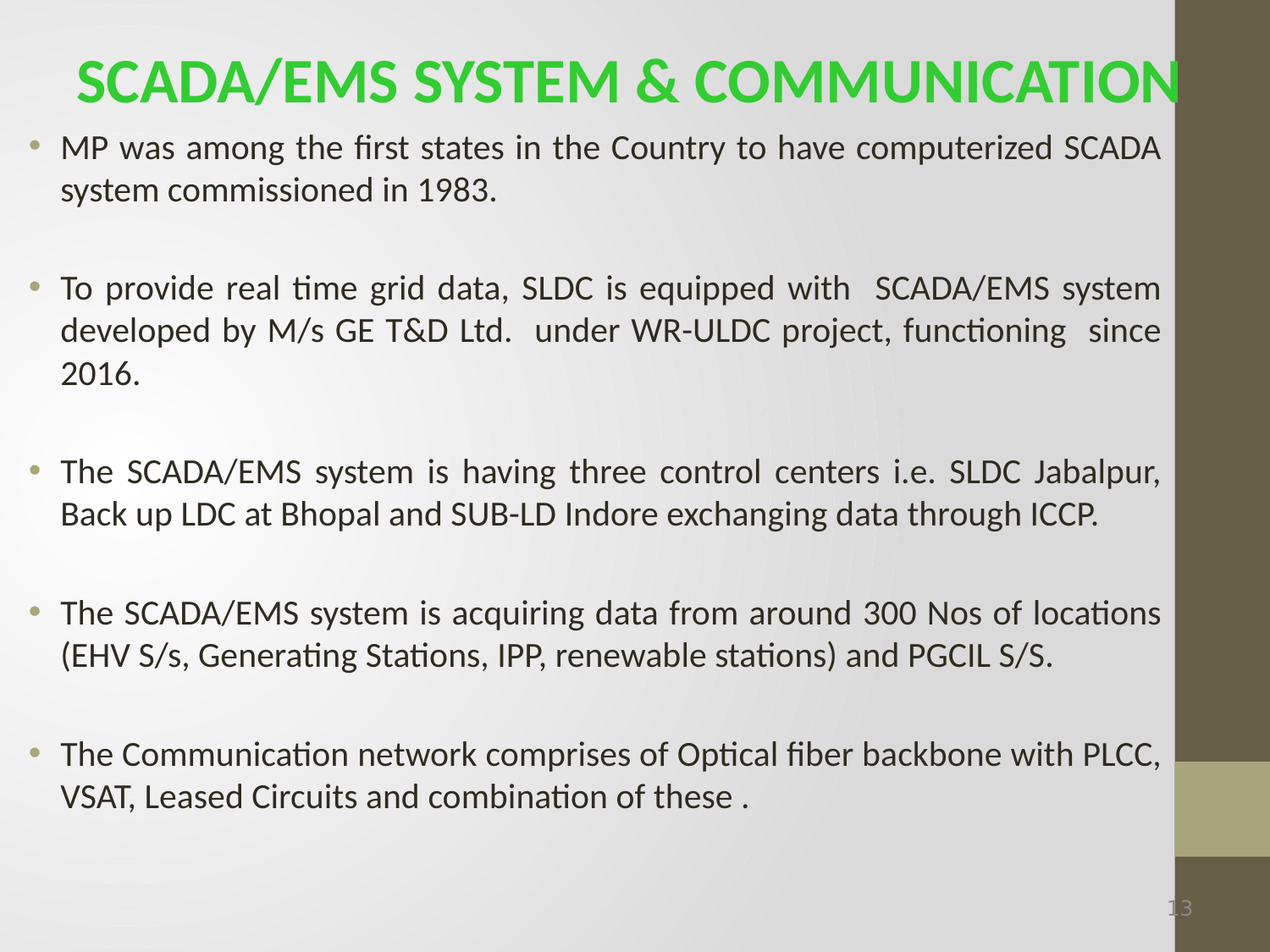

SCADA/EMS SYSTEM & COMMUNICATION
MP was among the first states in the Country to have computerized SCADA system commissioned in 1983.

To provide real time grid data, SLDC is equipped with  SCADA/EMS system developed by M/s GE T&D Ltd.  under WR-ULDC project, functioning  since 2016.

The SCADA/EMS system is having three control centers i.e. SLDC Jabalpur, Back up LDC at Bhopal and SUB-LD Indore exchanging data through ICCP.

The SCADA/EMS system is acquiring data from around 300 Nos of locations (EHV S/s, Generating Stations, IPP, renewable stations) and PGCIL S/S.

The Communication network comprises of Optical fiber backbone with PLCC, VSAT, Leased Circuits and combination of these .

13